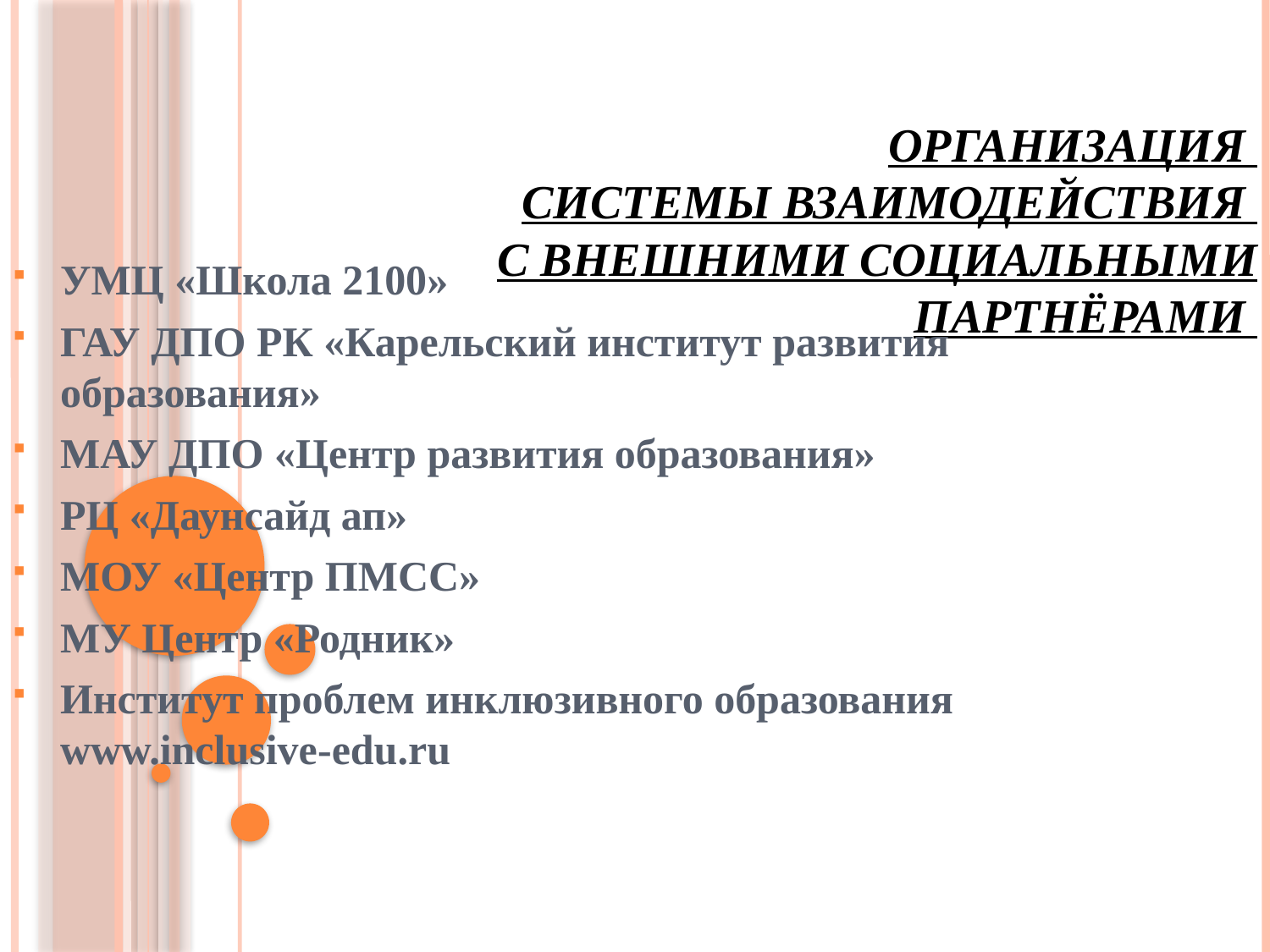

# Организация системы взаимодействия с внешними социальными партнёрами
УМЦ «Школа 2100»
ГАУ ДПО РК «Карельский институт развития образования»
МАУ ДПО «Центр развития образования»
РЦ «Даунсайд ап»
МОУ «Центр ПМСС»
МУ Центр «Родник»
Институт проблем инклюзивного образования www.inclusive-edu.ru